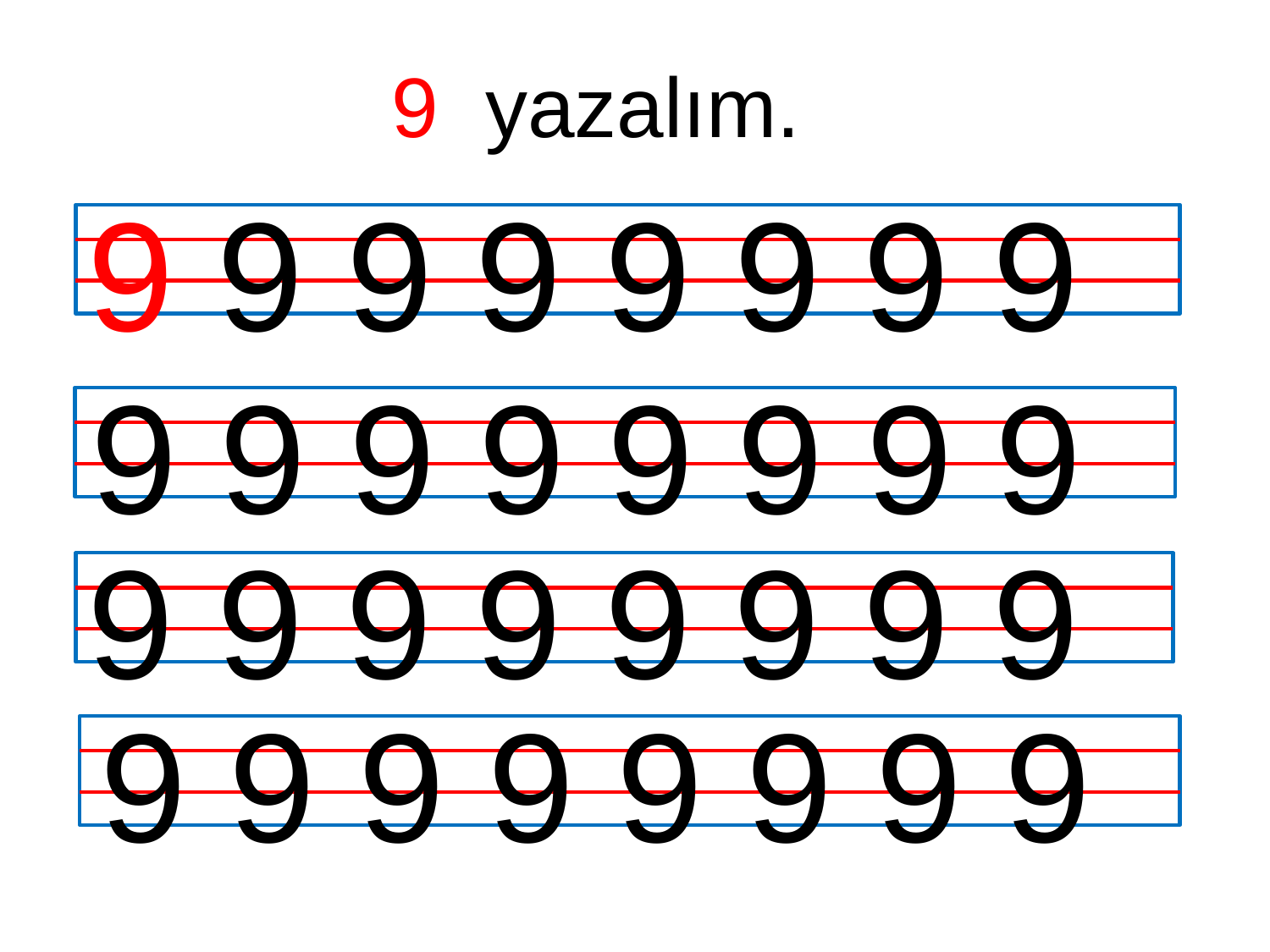

9  yazalım.
9 9 9 9 9 9 9 9

9 9 9 9 9 9 9 9
9 9 9 9 9 9 9 9

9 9 9 9 9 9 9 9